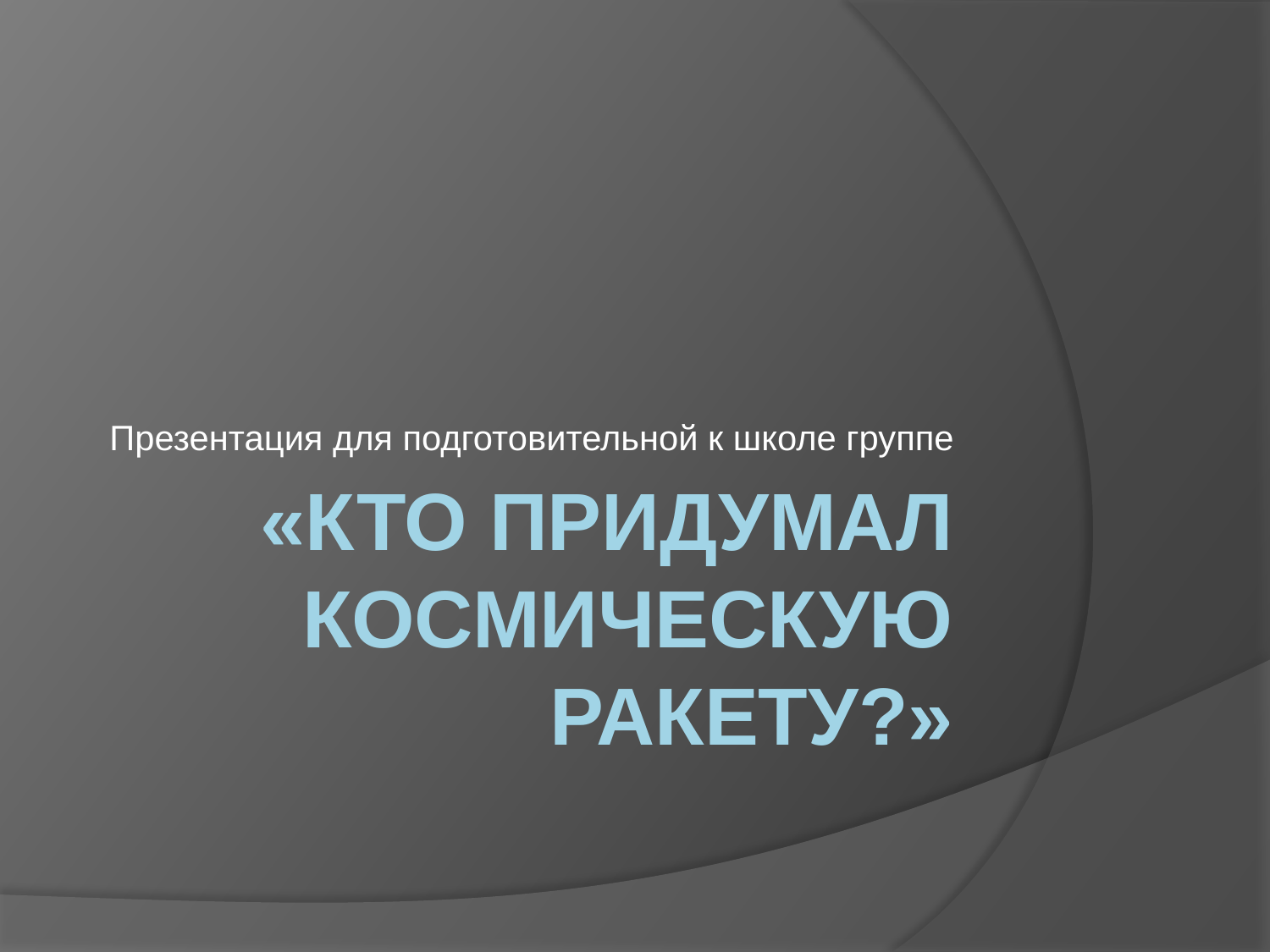

Презентация для подготовительной к школе группе
# «Кто придумал космическую ракету?»